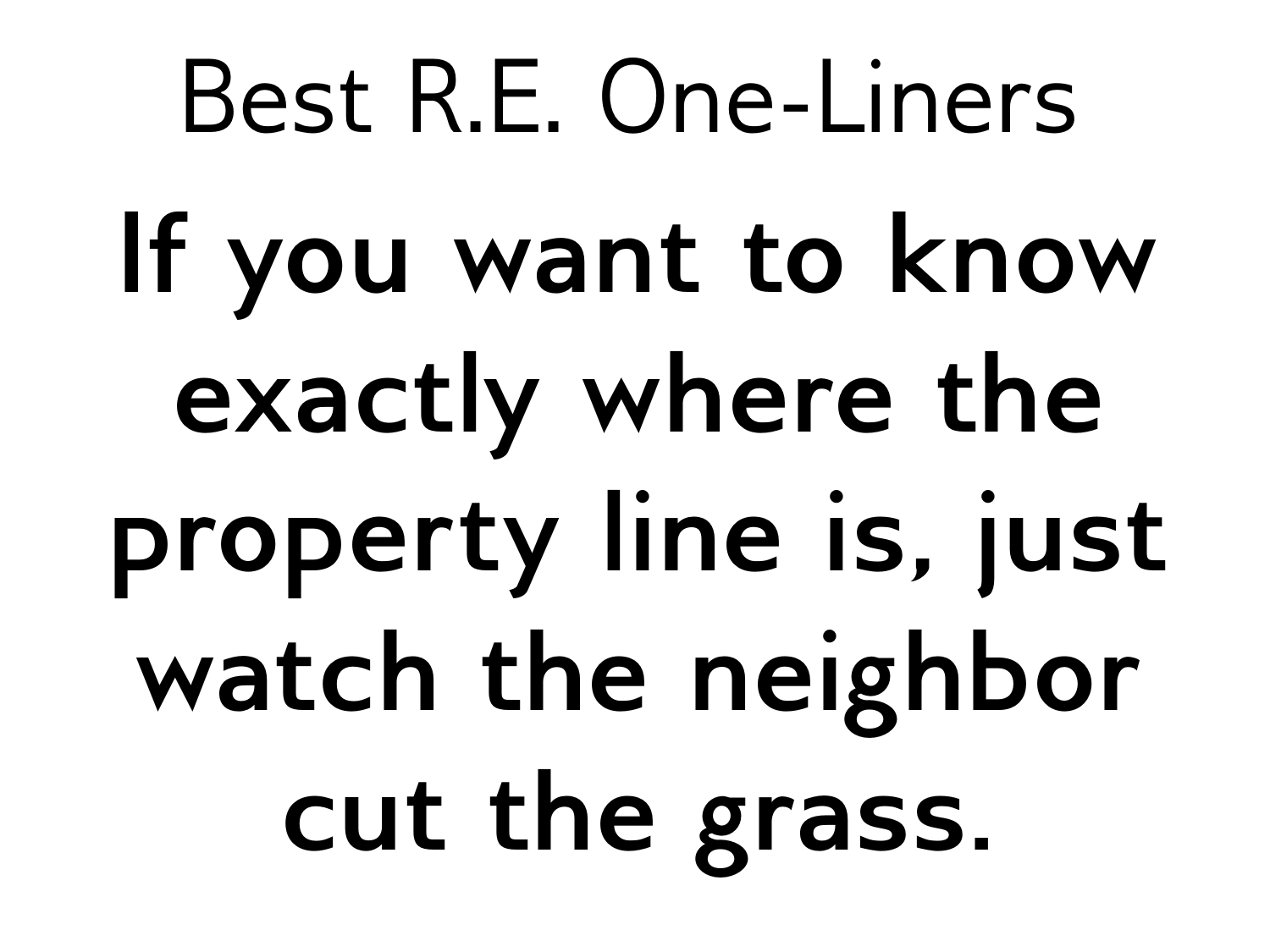

# Best R.E. One-Liners
If you want to know exactly where the property line is, just watch the neighbor cut the grass.